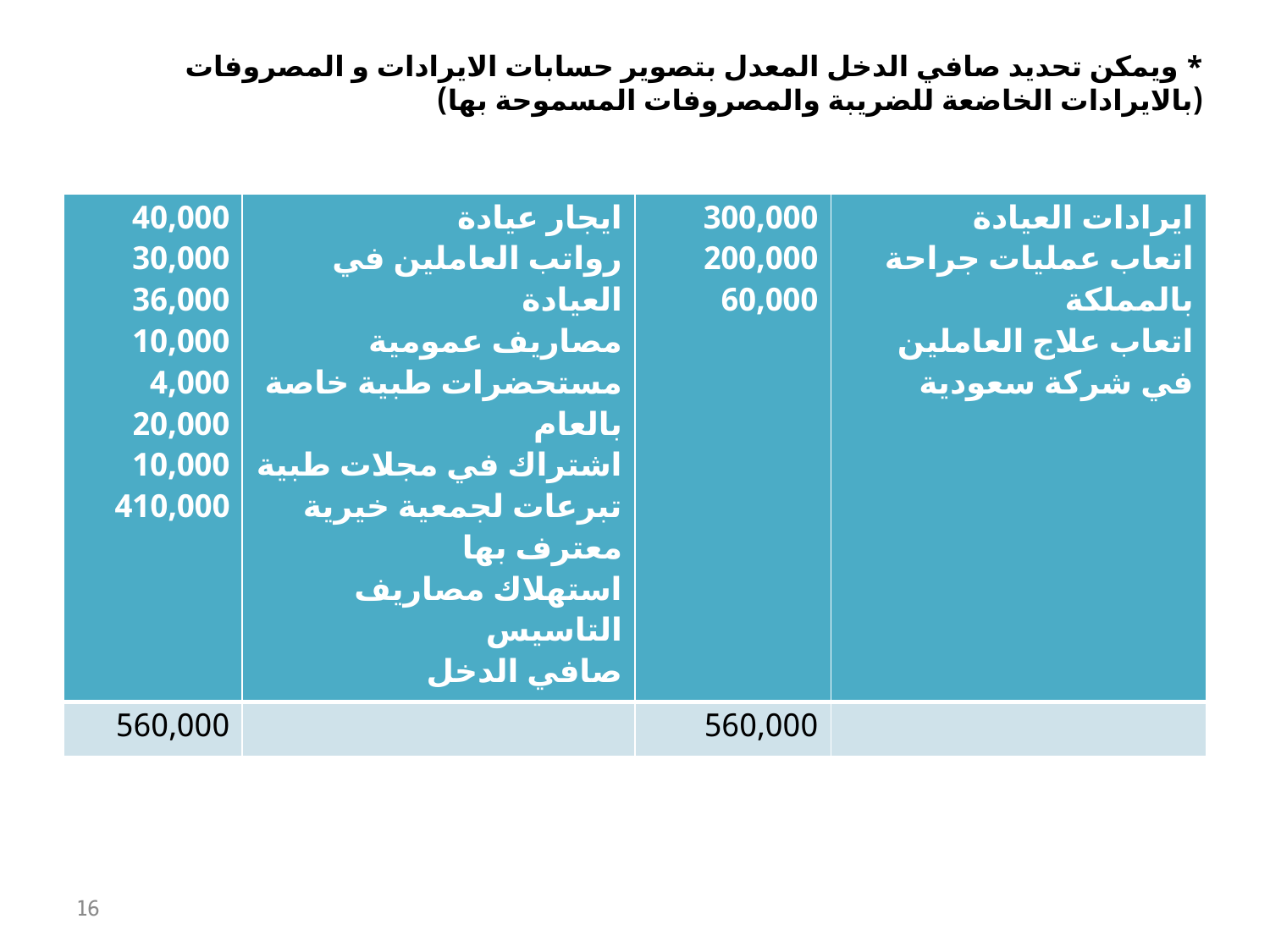

* ويمكن تحديد صافي الدخل المعدل بتصوير حسابات الايرادات و المصروفات (بالايرادات الخاضعة للضريبة والمصروفات المسموحة بها)

2/مقدار ضريبة الدخل المستحقة على الطبيب عن الفترة المالية المنتهية في 31/12/2006م :
     410,000 * 20 % = 82,000 ريال
| 40,000 30,000 36,000 10,000 4,000 20,000 10,000 410,000 | ايجار عيادة رواتب العاملين في العيادة مصاريف عمومية مستحضرات طبية خاصة بالعام اشتراك في مجلات طبية تبرعات لجمعية خيرية معترف بها استهلاك مصاريف التاسيس صافي الدخل | 300,000 200,000 60,000 | ايرادات العيادة اتعاب عمليات جراحة بالمملكة اتعاب علاج العاملين في شركة سعودية |
| --- | --- | --- | --- |
| 560,000 |  | 560,000 |  |
16